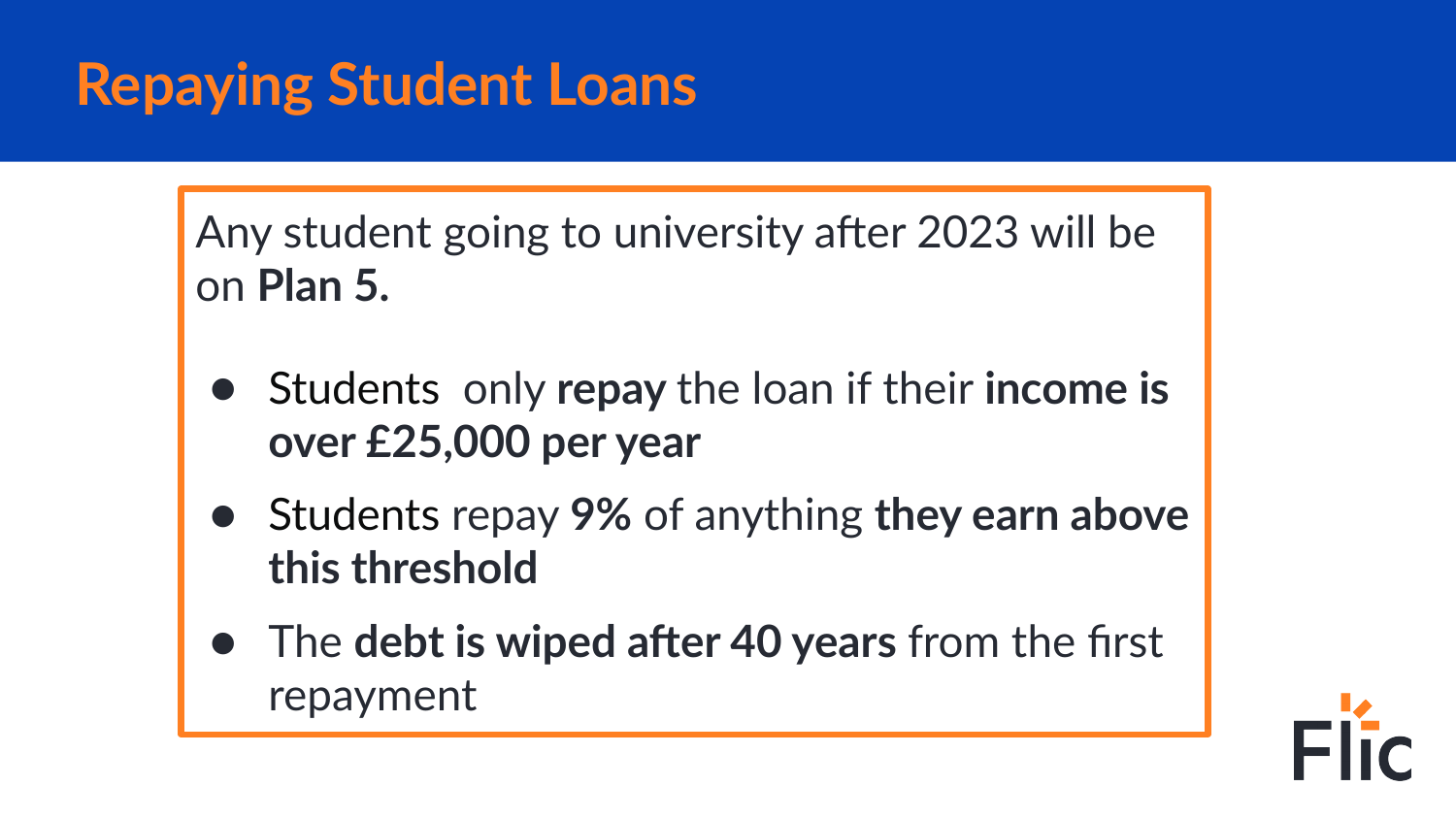

# Repaying Student Loans
Any student going to university after 2023 will be on Plan 5.

Students  only repay the loan if their income is over £25,000 per year
Students repay 9% of anything they earn above this threshold
The debt is wiped after 40 years from the first repayment